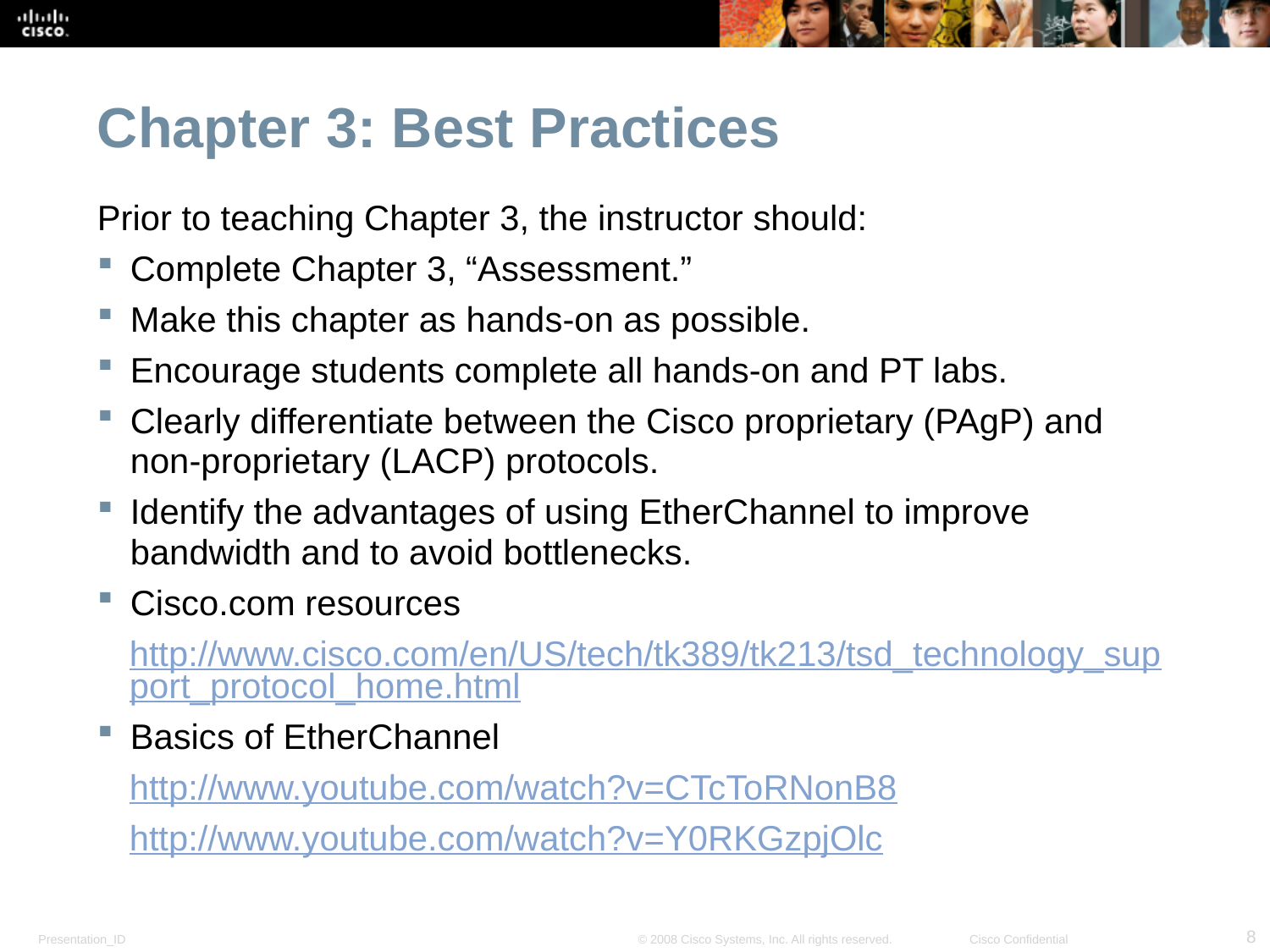

Chapter 3: Best Practices
Prior to teaching Chapter 3, the instructor should:
Complete Chapter 3, “Assessment.”
Make this chapter as hands-on as possible.
Encourage students complete all hands-on and PT labs.
Clearly differentiate between the Cisco proprietary (PAgP) and non-proprietary (LACP) protocols.
Identify the advantages of using EtherChannel to improve bandwidth and to avoid bottlenecks.
Cisco.com resources
http://www.cisco.com/en/US/tech/tk389/tk213/tsd_technology_support_protocol_home.html
Basics of EtherChannel
http://www.youtube.com/watch?v=CTcToRNonB8
http://www.youtube.com/watch?v=Y0RKGzpjOlc